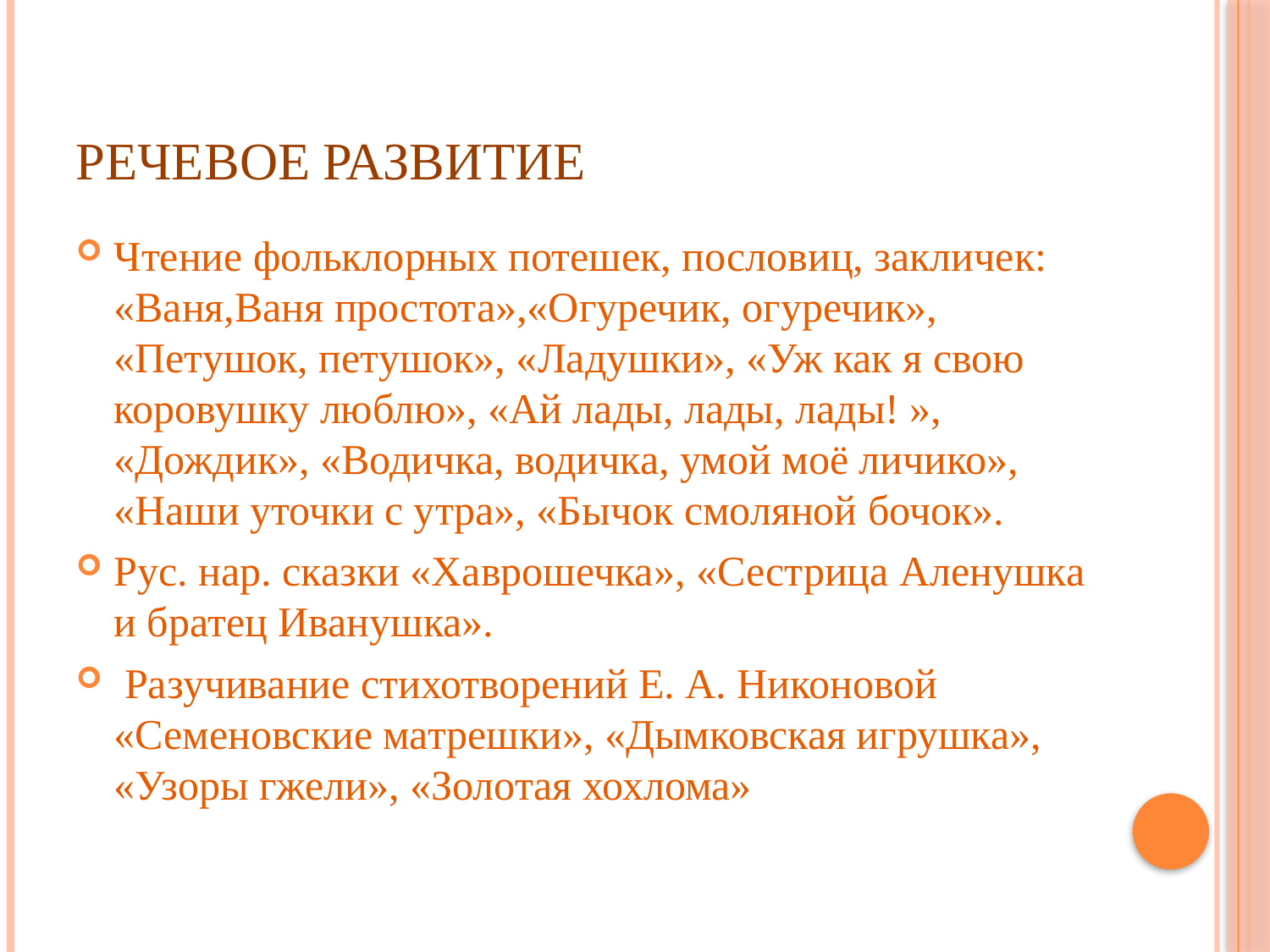

# Речевое развитие
Чтение фольклорных потешек, пословиц, закличек: «Ваня,Ваня простота»,«Огуречик, огуречик», «Петушок, петушок», «Ладушки», «Уж как я свою коровушку люблю», «Ай лады, лады, лады! », «Дождик», «Водичка, водичка, умой моё личико», «Наши уточки с утра», «Бычок смоляной бочок».
Рус. нар. сказки «Хаврошечка», «Сестрица Аленушка и братец Иванушка».
 Разучивание стихотворений Е. А. Никоновой «Семеновские матрешки», «Дымковская игрушка», «Узоры гжели», «Золотая хохлома»